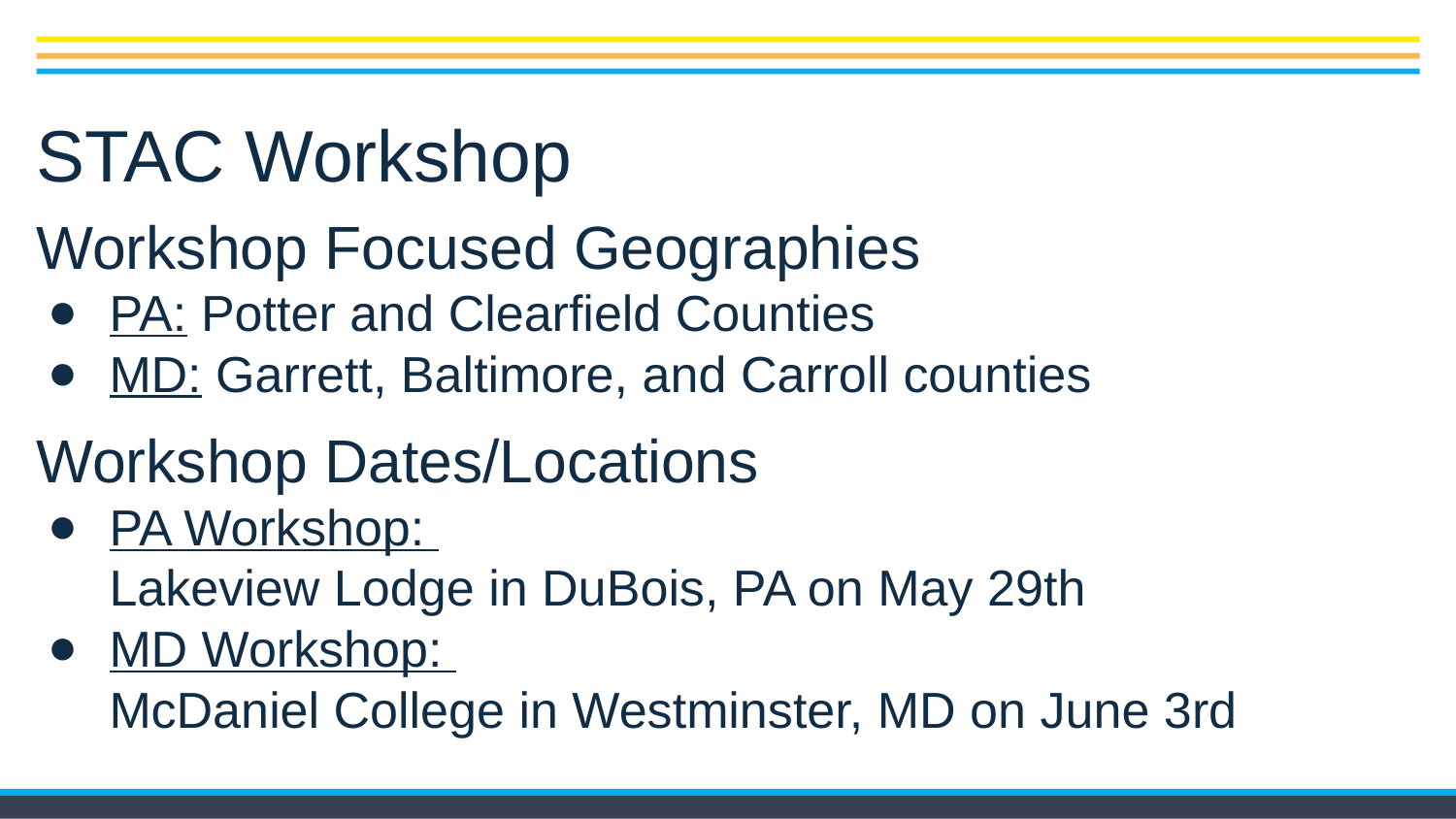

# STAC Workshop
Workshop Focused Geographies
PA: Potter and Clearfield Counties
MD: Garrett, Baltimore, and Carroll counties
Workshop Dates/Locations
PA Workshop:
Lakeview Lodge in DuBois, PA on May 29th
MD Workshop:
McDaniel College in Westminster, MD on June 3rd